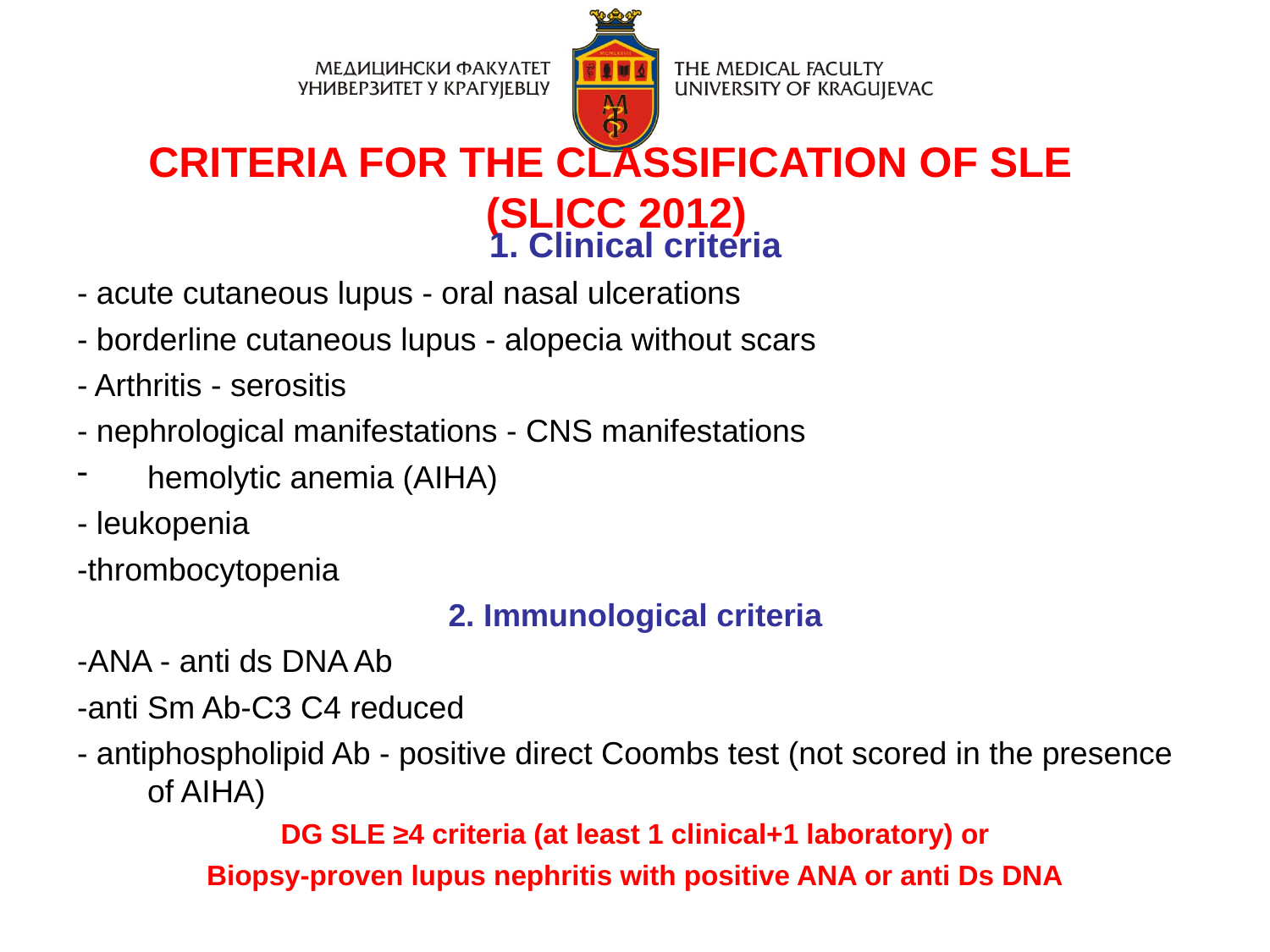

CRITERIA FOR THE CLASSIFICATION OF SLE
(SLICC 2012)
1. Clinical criteria
- acute cutaneous lupus - oral nasal ulcerations
- borderline cutaneous lupus - alopecia without scars
- Arthritis - serositis
- nephrological manifestations - CNS manifestations
hemolytic anemia (AIHA)
- leukopenia
-thrombocytopenia
2. Immunological criteria
-ANA - anti ds DNA Ab
-anti Sm Ab-C3 C4 reduced
- antiphospholipid Ab - positive direct Coombs test (not scored in the presence of AIHA)
DG SLE ≥4 criteria (at least 1 clinical+1 laboratory) or
Biopsy-proven lupus nephritis with positive ANA or anti Ds DNA